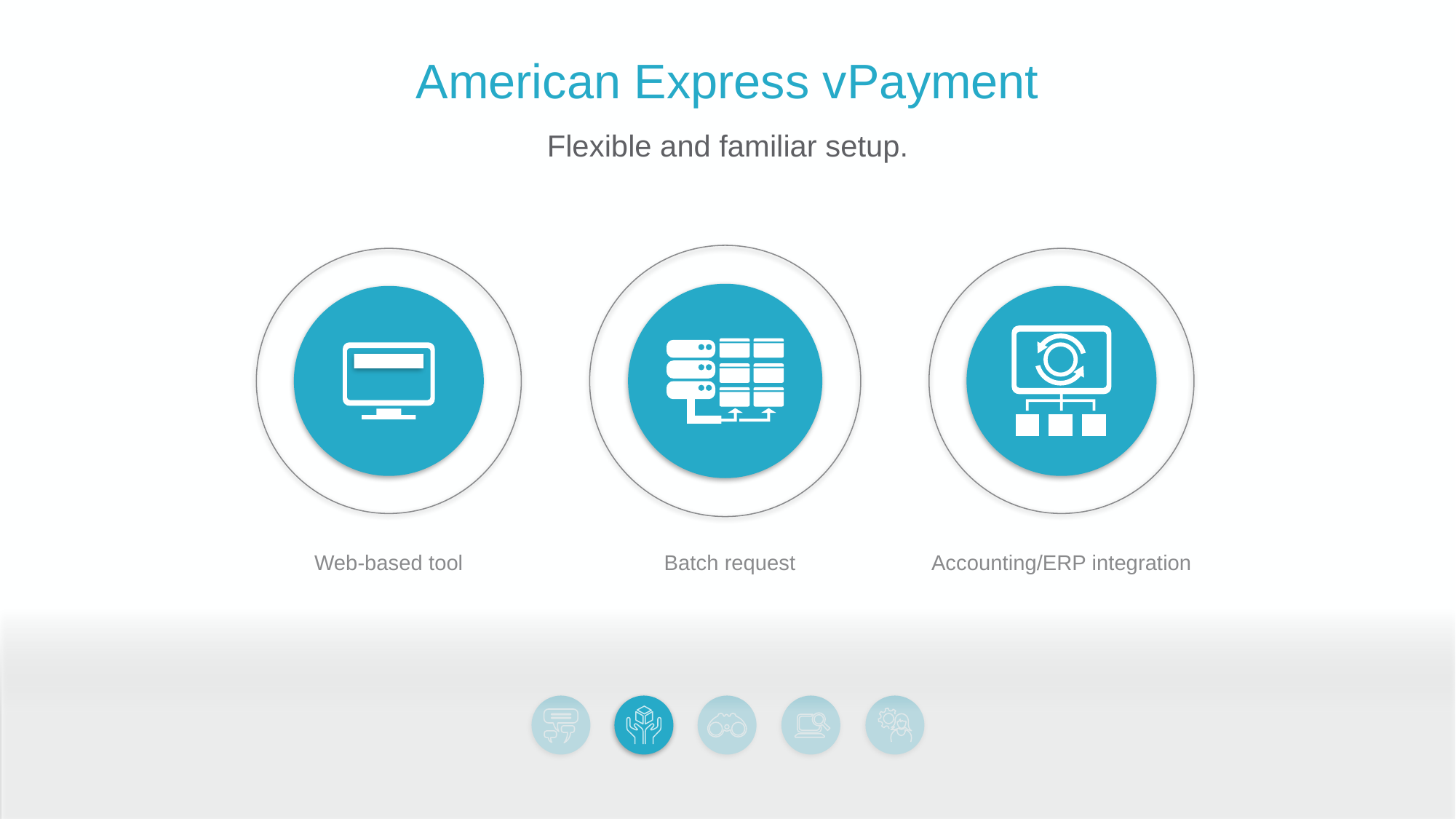

American Express vPayment
Flexible and familiar setup.

Web-based tool
Batch request
Accounting/ERP integration